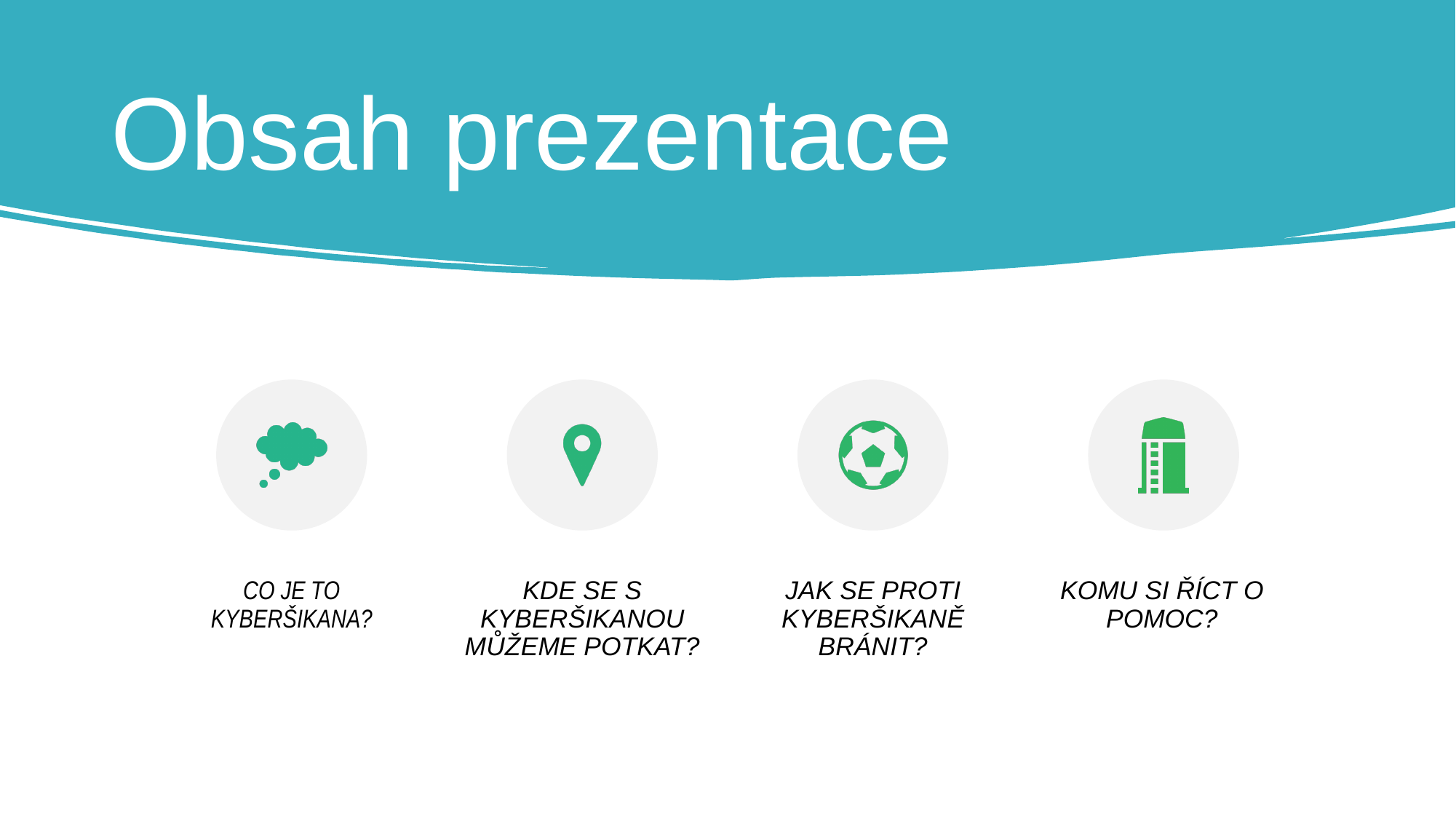

# Obsah prezentace
Co je to kyberšikana?
Kde se s kyberšikanou můžeme potkat?
Jak se proti kyberšikaně bránit?
Komu si říct o pomoc?
2